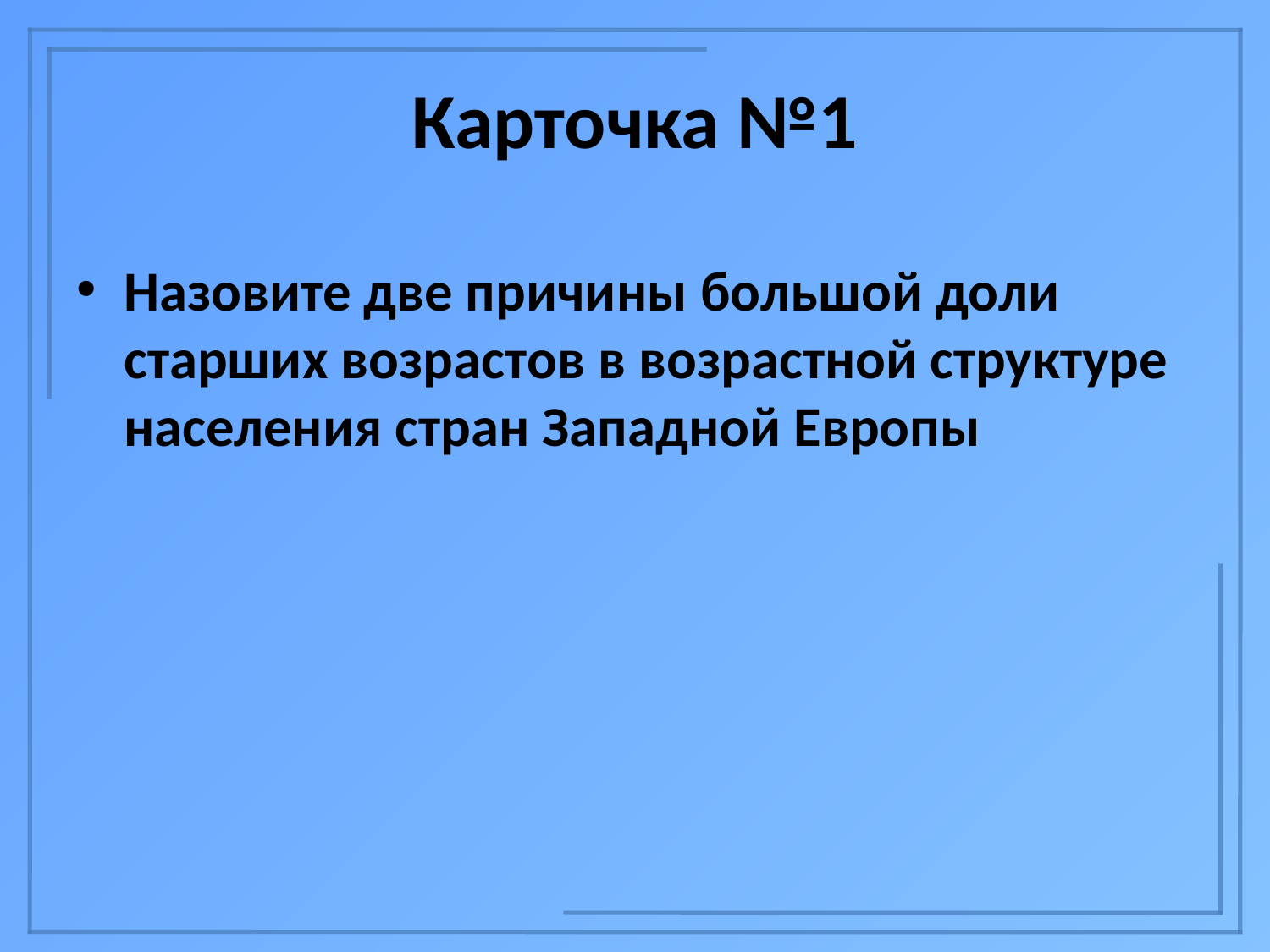

# Карточка №1
Назовите две причины большой доли старших возрастов в возрастной структуре населения стран Западной Европы